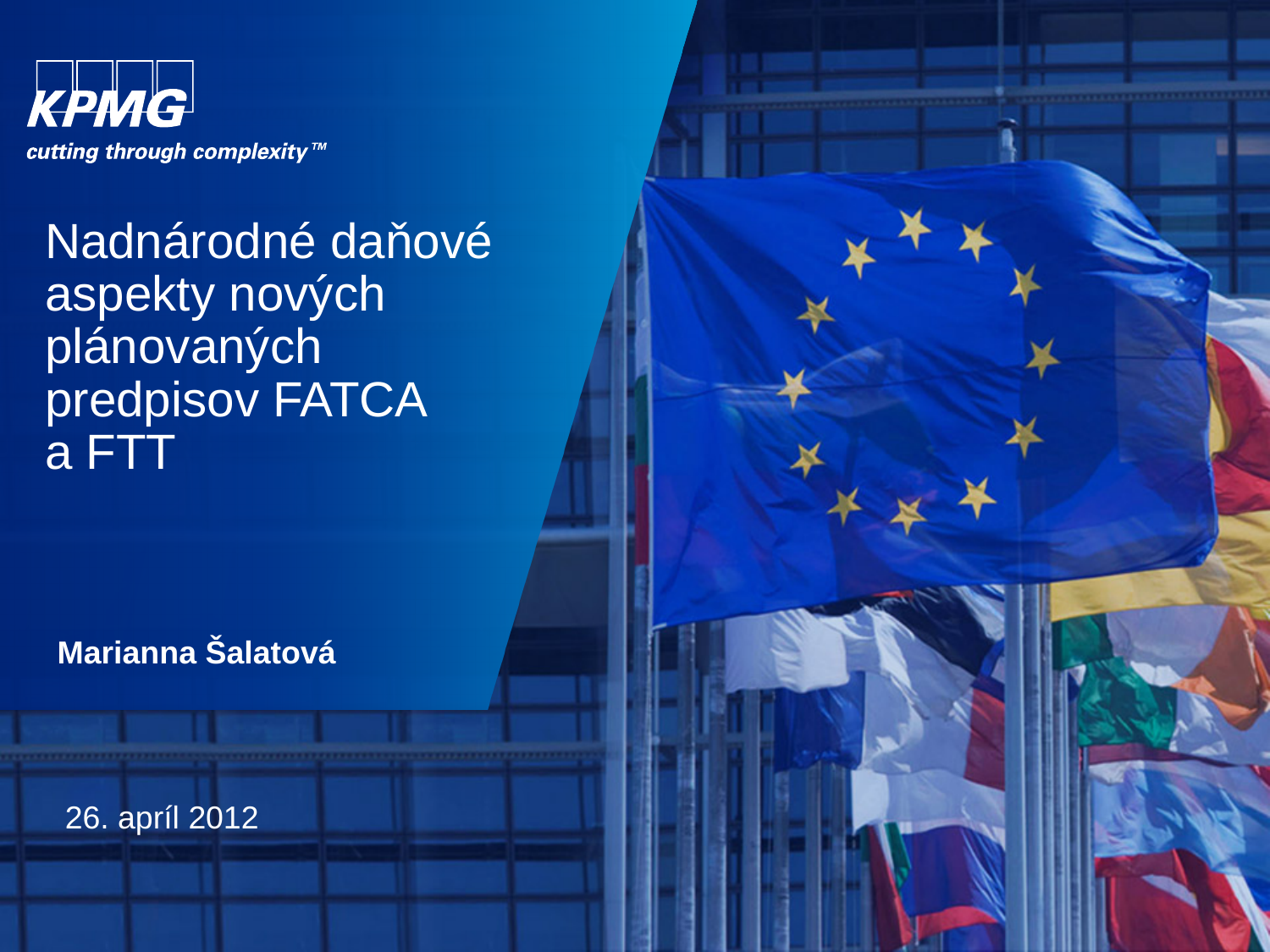

Nadnárodné daňové aspekty nových plánovaných predpisov FATCA a FTT
Marianna Šalatová

26. apríl 2012